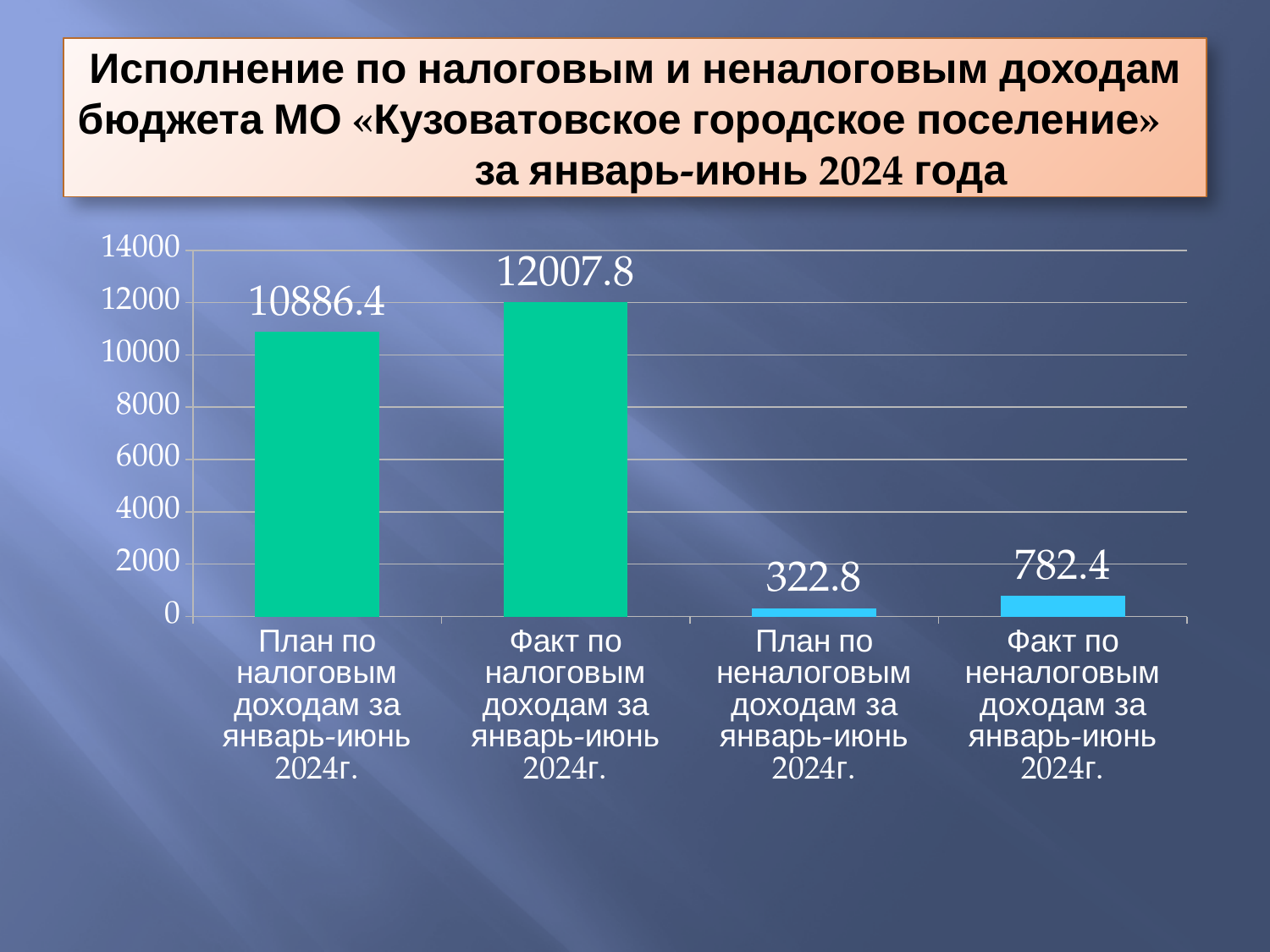

# Исполнение по налоговым и неналоговым доходам бюджета МО «Кузоватовское городское поселение»                        за январь-июнь 2024 года

### Chart

| Category | Столбец1 |
|---|---|
| План по налоговым доходам за январь-июнь 2024г. | 10886.4 |
| Факт по налоговым доходам за январь-июнь 2024г. | 12007.8 |
| План по неналоговым доходам за январь-июнь 2024г. | 322.8 |
| Факт по неналоговым доходам за январь-июнь 2024г. | 782.4 |